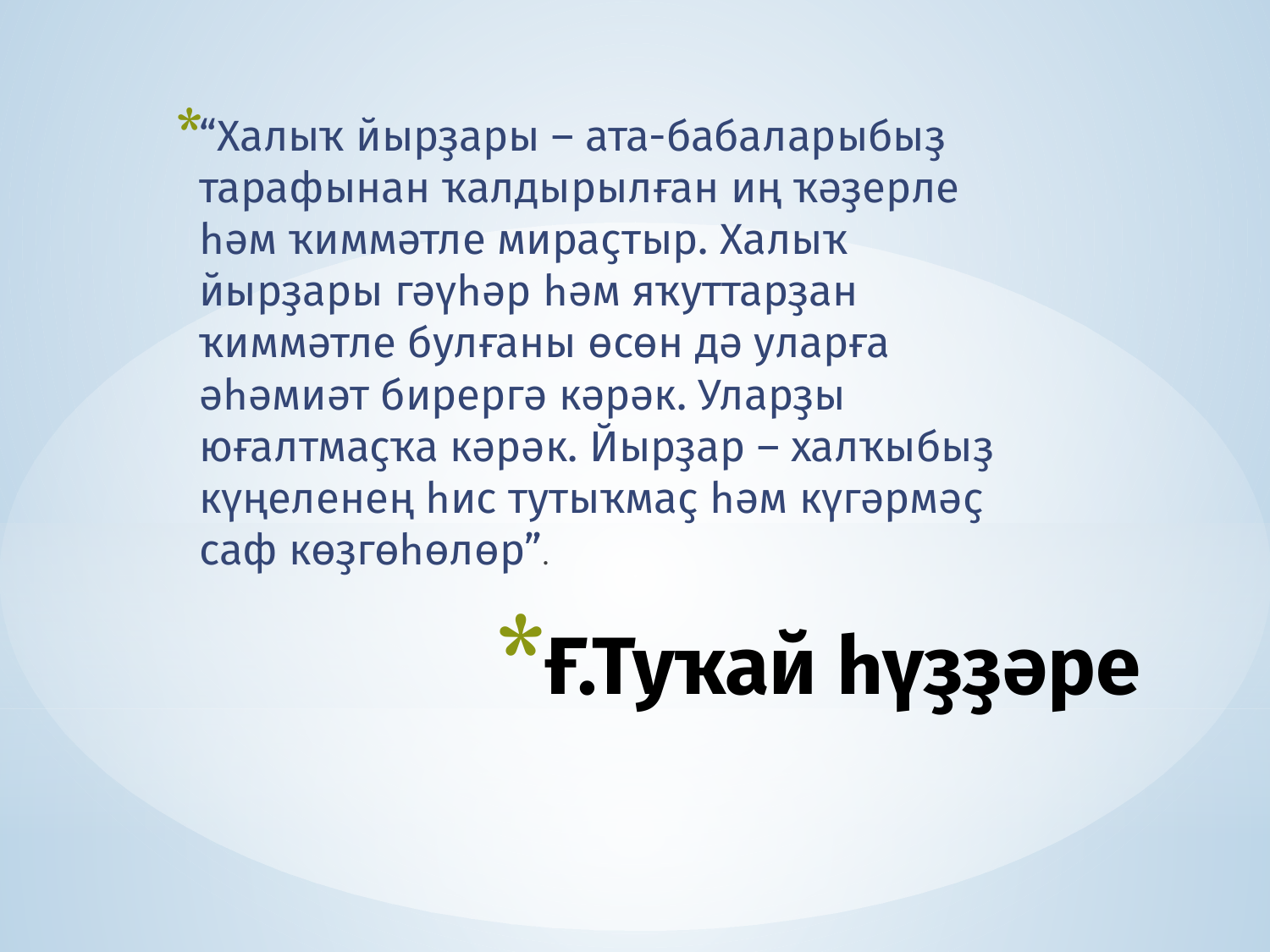

“Халыҡ йырҙары – ата-бабаларыбыҙ тарафынан ҡалдырылған иң ҡәҙерле һәм ҡиммәтле мираҫтыр. Халыҡ йырҙары гәүһәр һәм яҡуттарҙан ҡиммәтле булғаны өсөн дә уларға әһәмиәт бирергә кәрәк. Уларҙы юғалтмаҫҡа кәрәк. Йырҙар – халҡыбыҙ күңеленең һис тутыҡмаҫ һәм күгәрмәҫ саф көҙгөһөлөр”.
# Ғ.Туҡай һүҙҙәре